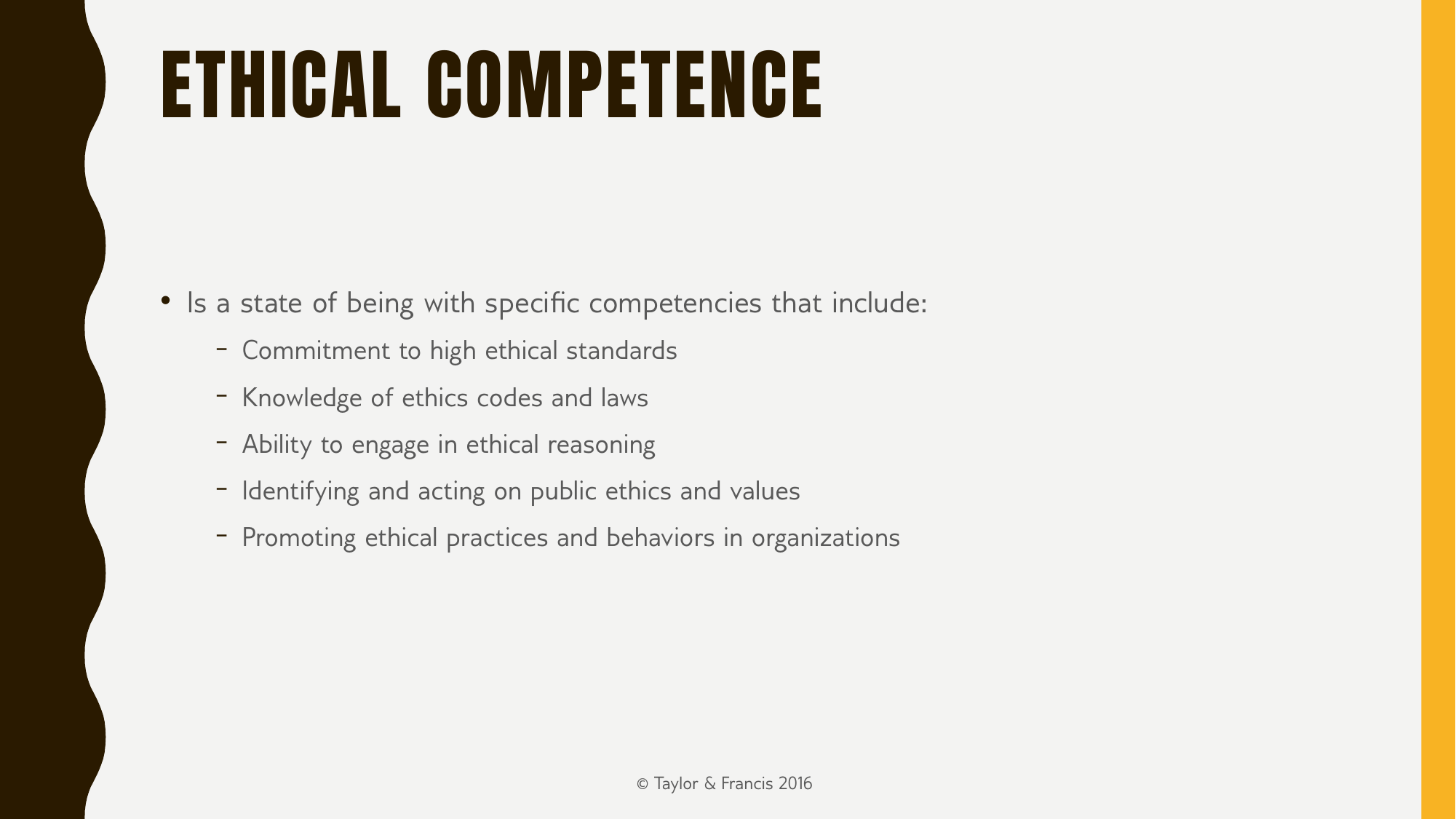

# Ethical Competence
Is a state of being with specific competencies that include:
Commitment to high ethical standards
Knowledge of ethics codes and laws
Ability to engage in ethical reasoning
Identifying and acting on public ethics and values
Promoting ethical practices and behaviors in organizations
© Taylor & Francis 2016